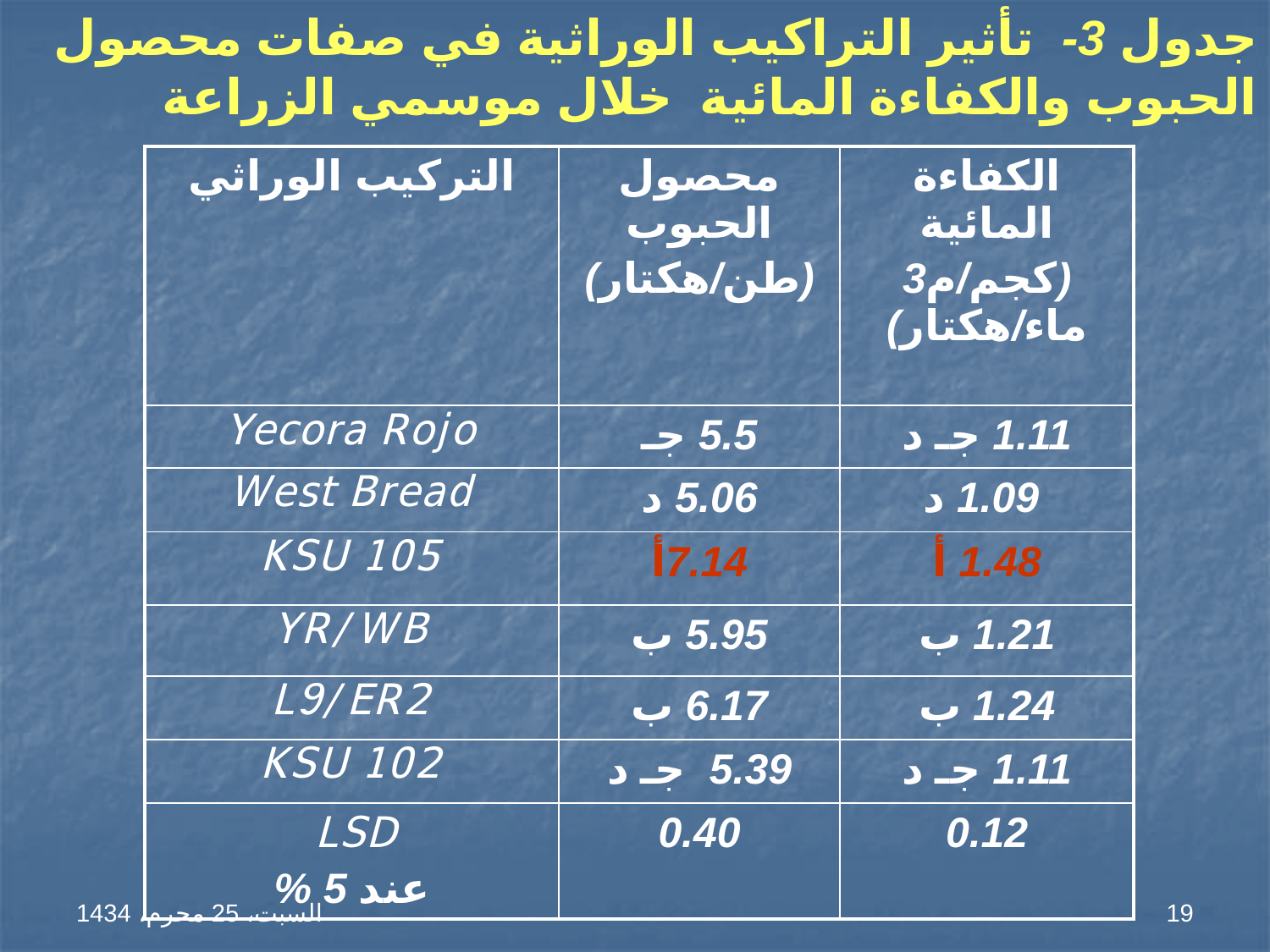

جدول 3-  تأثير التراكيب الوراثية في صفات محصول الحبوب والكفاءة المائية  خلال موسمي الزراعة

| التركيب الوراثي | محصول الحبوب (طن/هكتار) | الكفاءة المائية (كجم/م3 ماء/هكتار) |
| --- | --- | --- |
| Yecora Rojo | 5.5 جـ | 1.11 جـ د |
| West Bread | 5.06 د | 1.09 د |
| KSU 105 | 7.14أ | 1.48 أ |
| YR/WB | 5.95 ب | 1.21 ب |
| L9/ER2 | 6.17 ب | 1.24 ب |
| KSU 102 | 5.39 جـ د | 1.11 جـ د |
| LSD عند 5 % | 0.40 | 0.12 |
السبت، 25 محرم، 1434
19